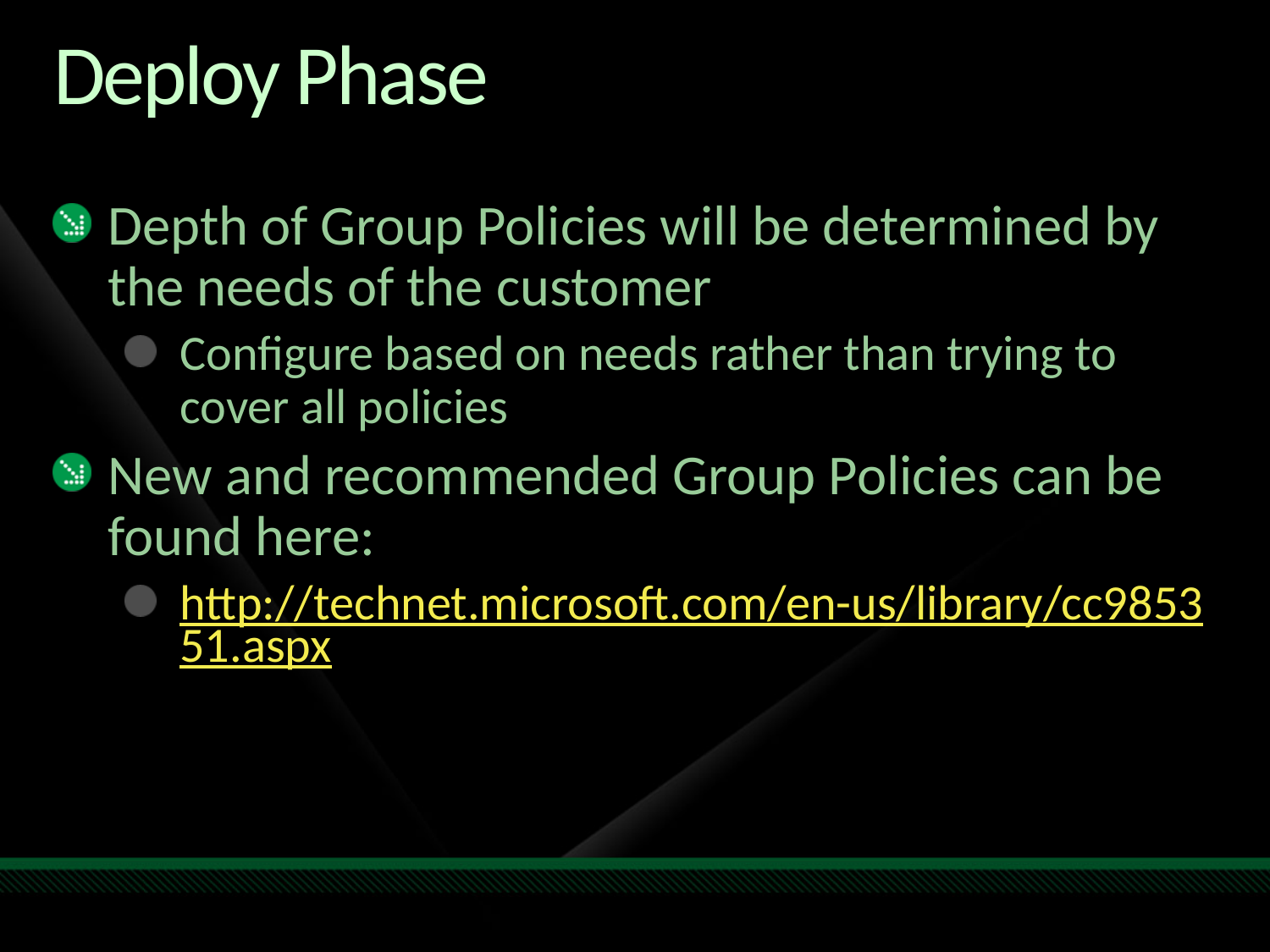

# Deploy Phase
Depth of Group Policies will be determined by the needs of the customer
Configure based on needs rather than trying to cover all policies
New and recommended Group Policies can be found here:
http://technet.microsoft.com/en-us/library/cc985351.aspx